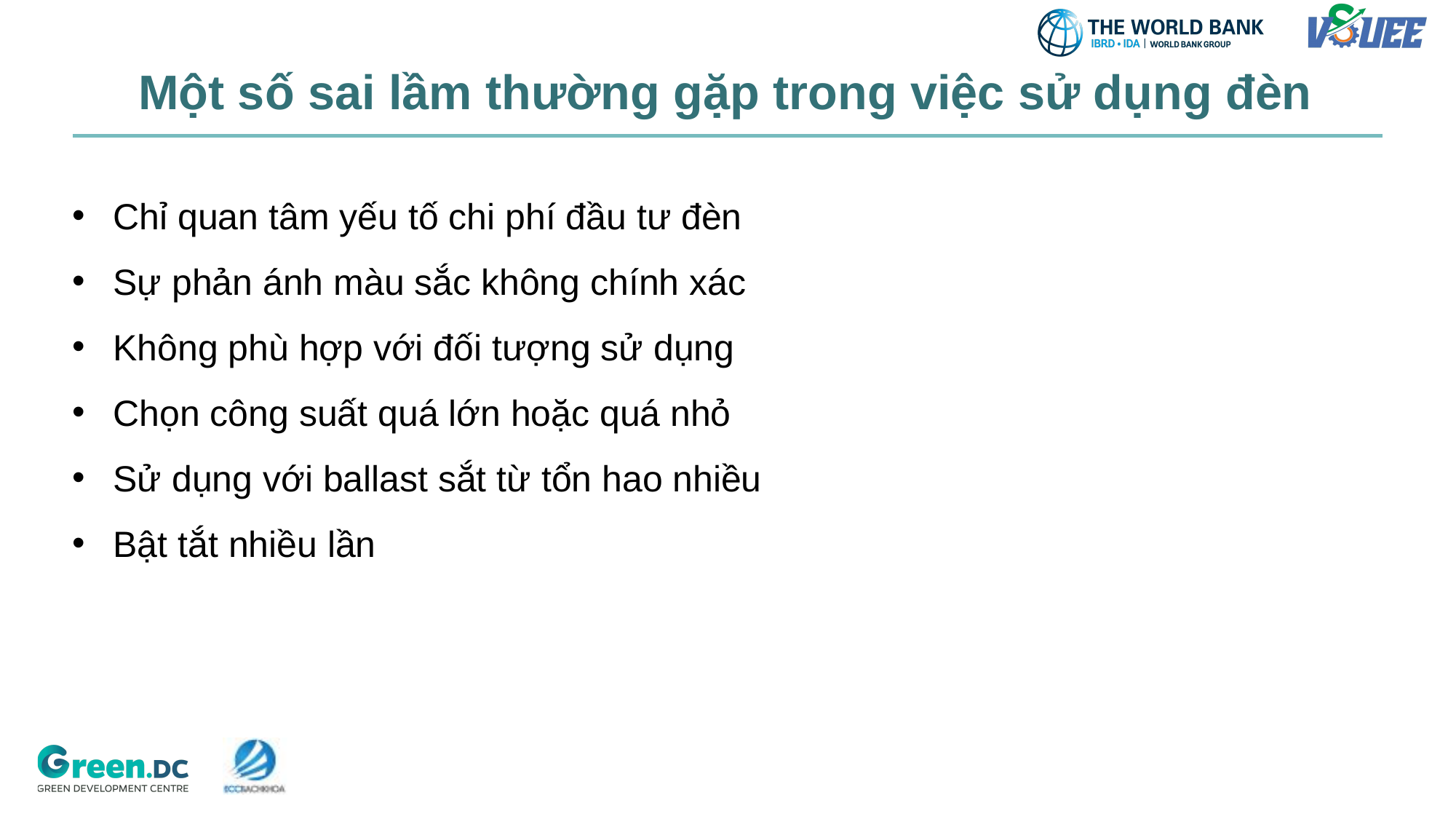

# Một số sai lầm thường gặp trong việc sử dụng đèn
Chỉ quan tâm yếu tố chi phí đầu tư đèn
Sự phản ánh màu sắc không chính xác
Không phù hợp với đối tượng sử dụng
Chọn công suất quá lớn hoặc quá nhỏ
Sử dụng với ballast sắt từ tổn hao nhiều
Bật tắt nhiều lần